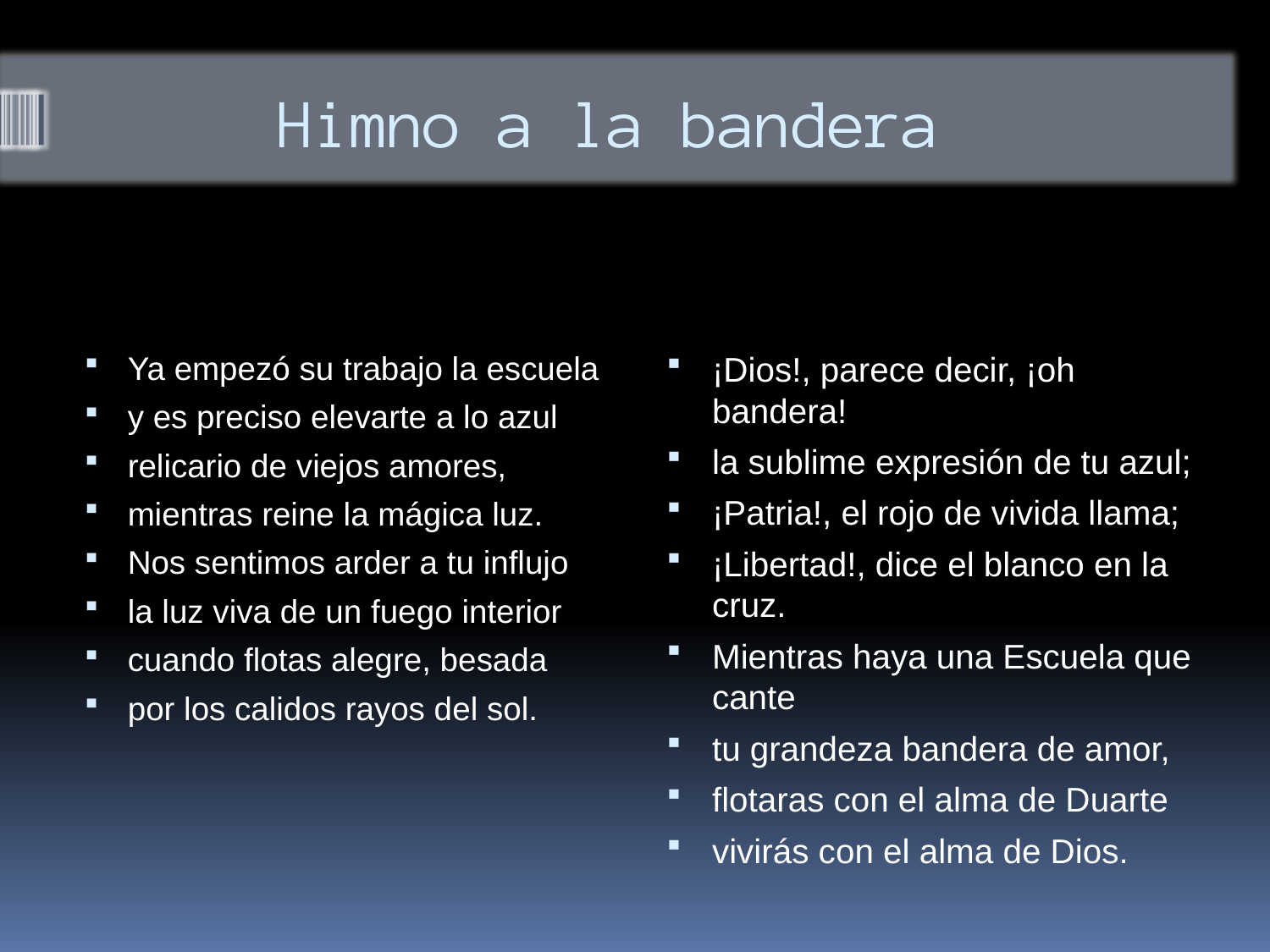

# Himno a la bandera
Ya empezó su trabajo la escuela
y es preciso elevarte a lo azul
relicario de viejos amores,
mientras reine la mágica luz.
Nos sentimos arder a tu influjo
la luz viva de un fuego interior
cuando flotas alegre, besada
por los calidos rayos del sol.

¡Dios!, parece decir, ¡oh bandera!
la sublime expresión de tu azul;
¡Patria!, el rojo de vivida llama;
¡Libertad!, dice el blanco en la cruz.
Mientras haya una Escuela que cante
tu grandeza bandera de amor,
flotaras con el alma de Duarte
vivirás con el alma de Dios.